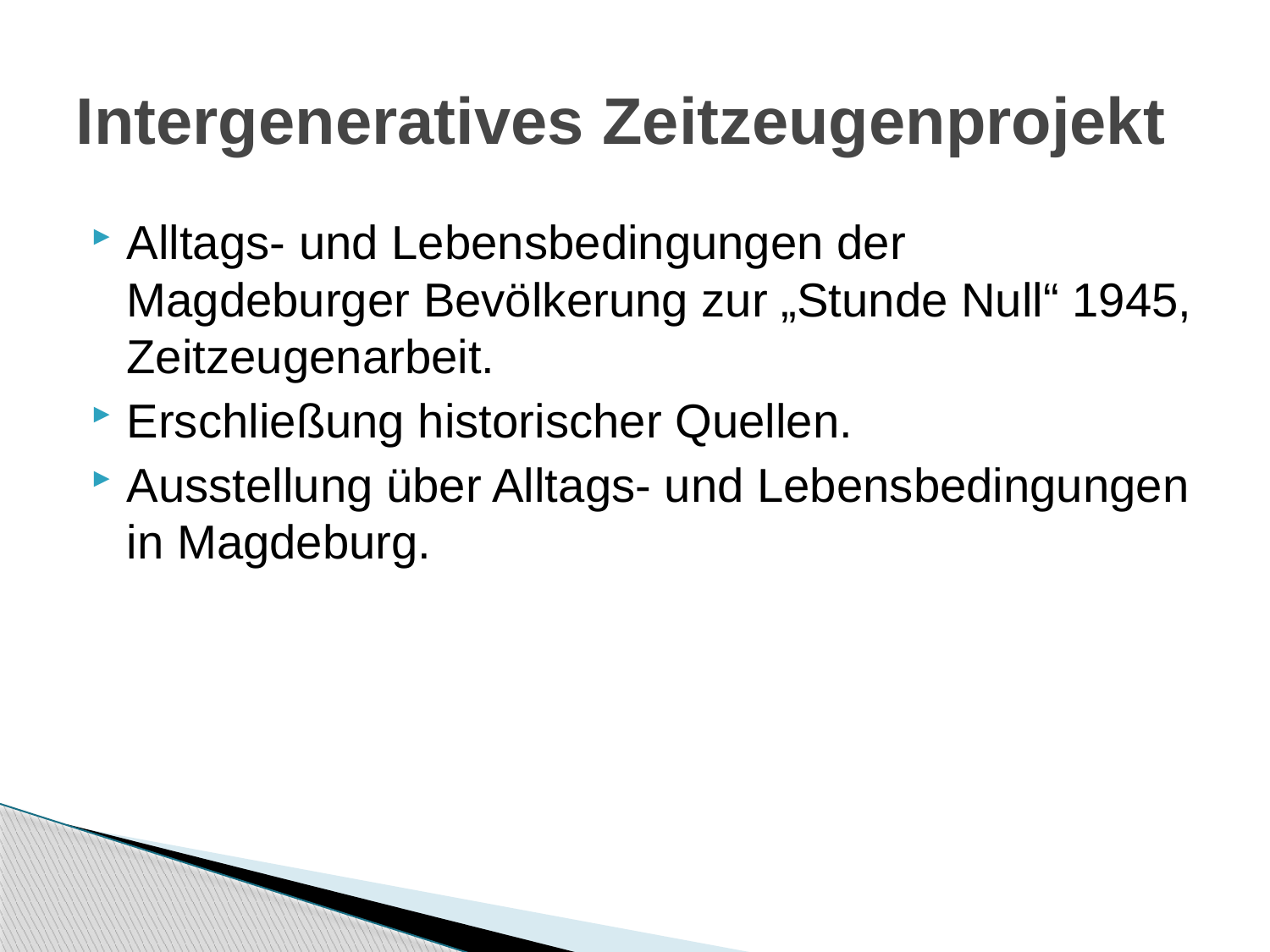

# Intergeneratives Zeitzeugenprojekt
Alltags- und Lebensbedingungen der Magdeburger Bevölkerung zur „Stunde Null“ 1945, Zeitzeugenarbeit.
Erschließung historischer Quellen.
Ausstellung über Alltags- und Lebensbedingungen in Magdeburg.